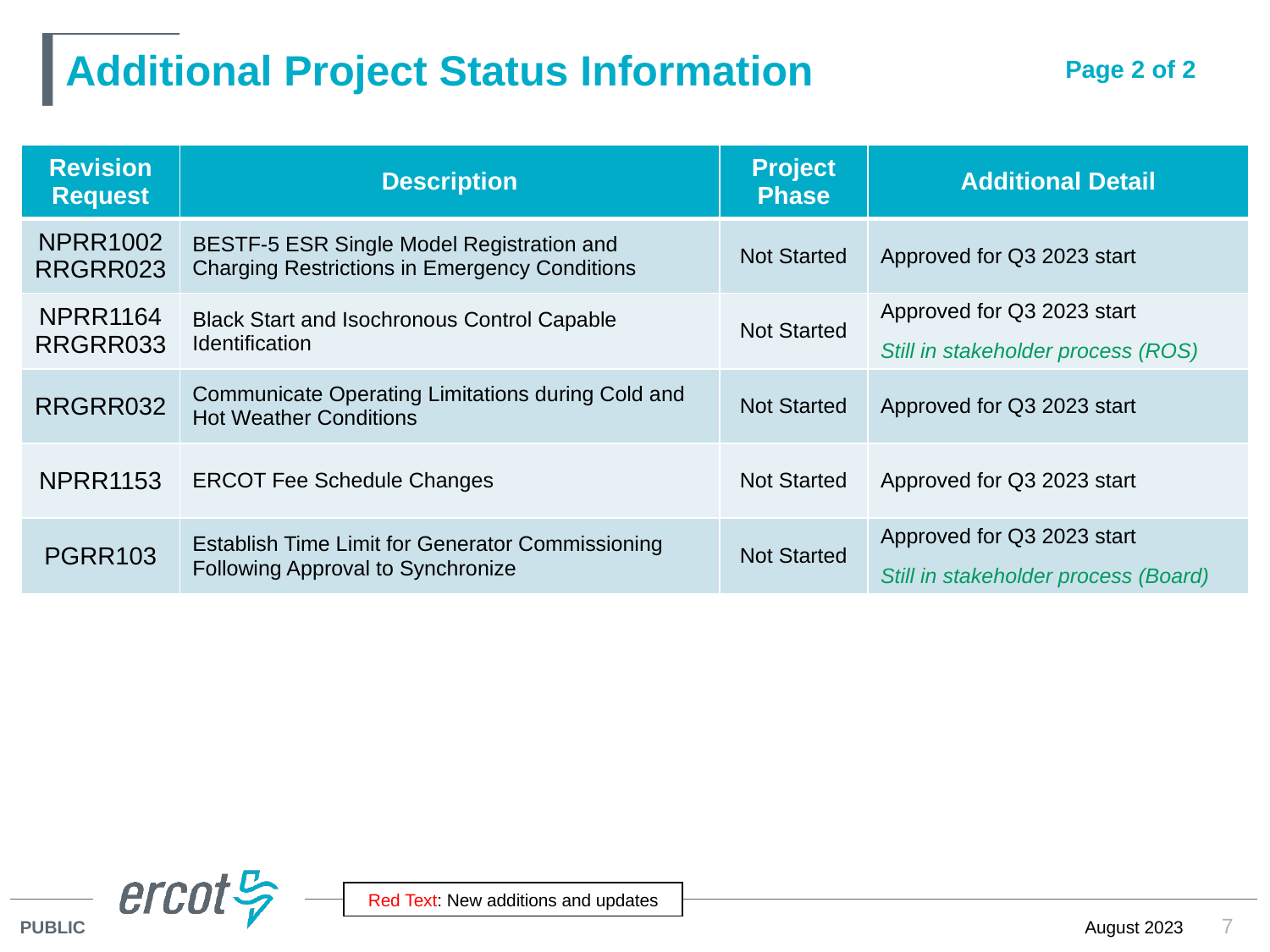

# Additional Project Status Information
Page 2 of 2
| Revision Request | Description | Project Phase | Additional Detail |
| --- | --- | --- | --- |
| NPRR1002 RRGRR023 | BESTF-5 ESR Single Model Registration and Charging Restrictions in Emergency Conditions | Not Started | Approved for Q3 2023 start |
| NPRR1164 RRGRR033 | Black Start and Isochronous Control Capable Identification | Not Started | Approved for Q3 2023 start Still in stakeholder process (ROS) |
| RRGRR032 | Communicate Operating Limitations during Cold and Hot Weather Conditions | Not Started | Approved for Q3 2023 start |
| NPRR1153 | ERCOT Fee Schedule Changes | Not Started | Approved for Q3 2023 start |
| PGRR103 | Establish Time Limit for Generator Commissioning Following Approval to Synchronize | Not Started | Approved for Q3 2023 start Still in stakeholder process (Board) |
Red Text: New additions and updates
7